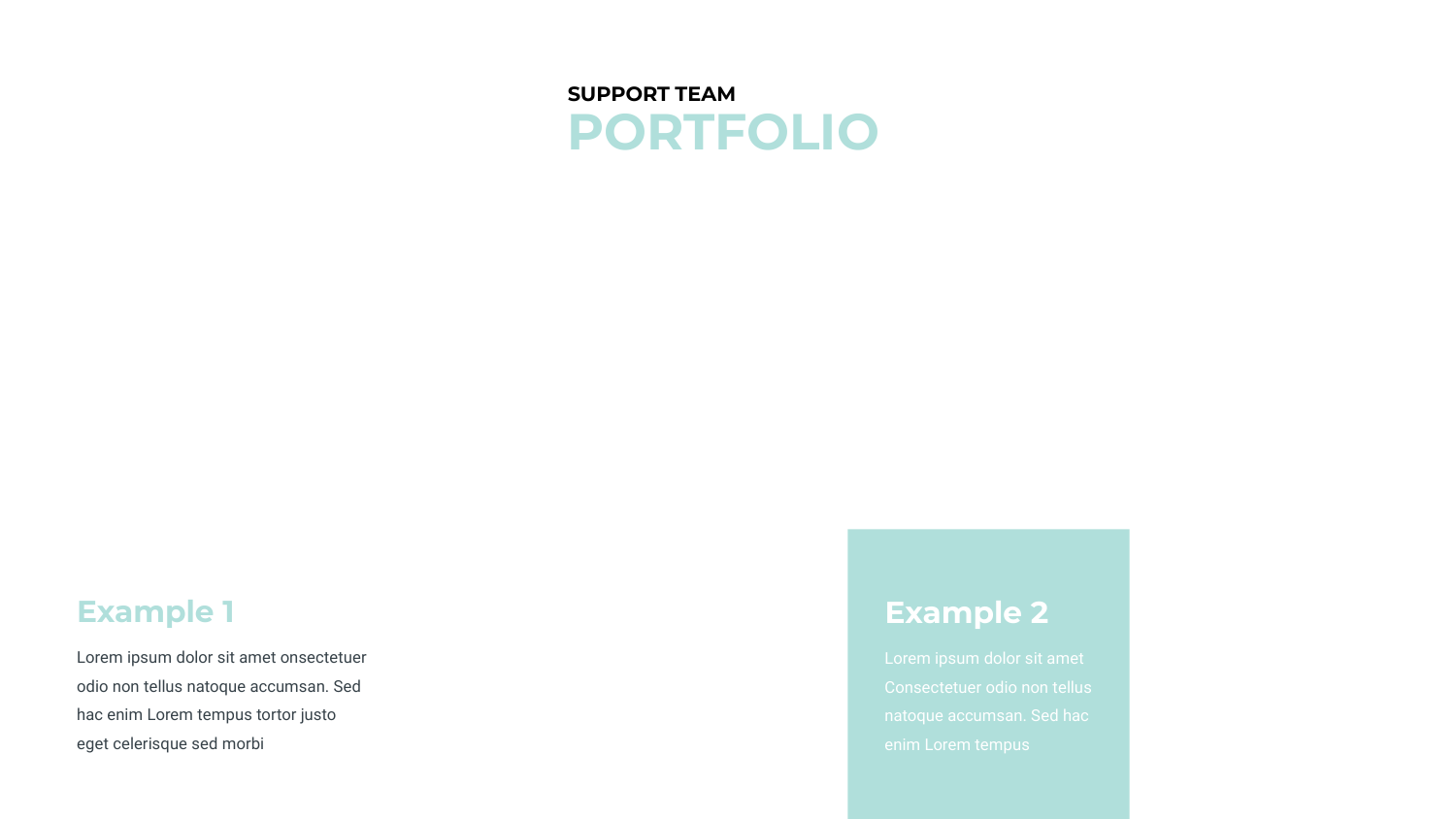

SUPPORT TEAM
PORTFOLIO

Example 1
Lorem ipsum dolor sit amet onsectetuer odio non tellus natoque accumsan. Sed hac enim Lorem tempus tortor justo eget celerisque sed morbi
Example 2
Lorem ipsum dolor sit amet Consectetuer odio non tellus
natoque accumsan. Sed hac
enim Lorem tempus